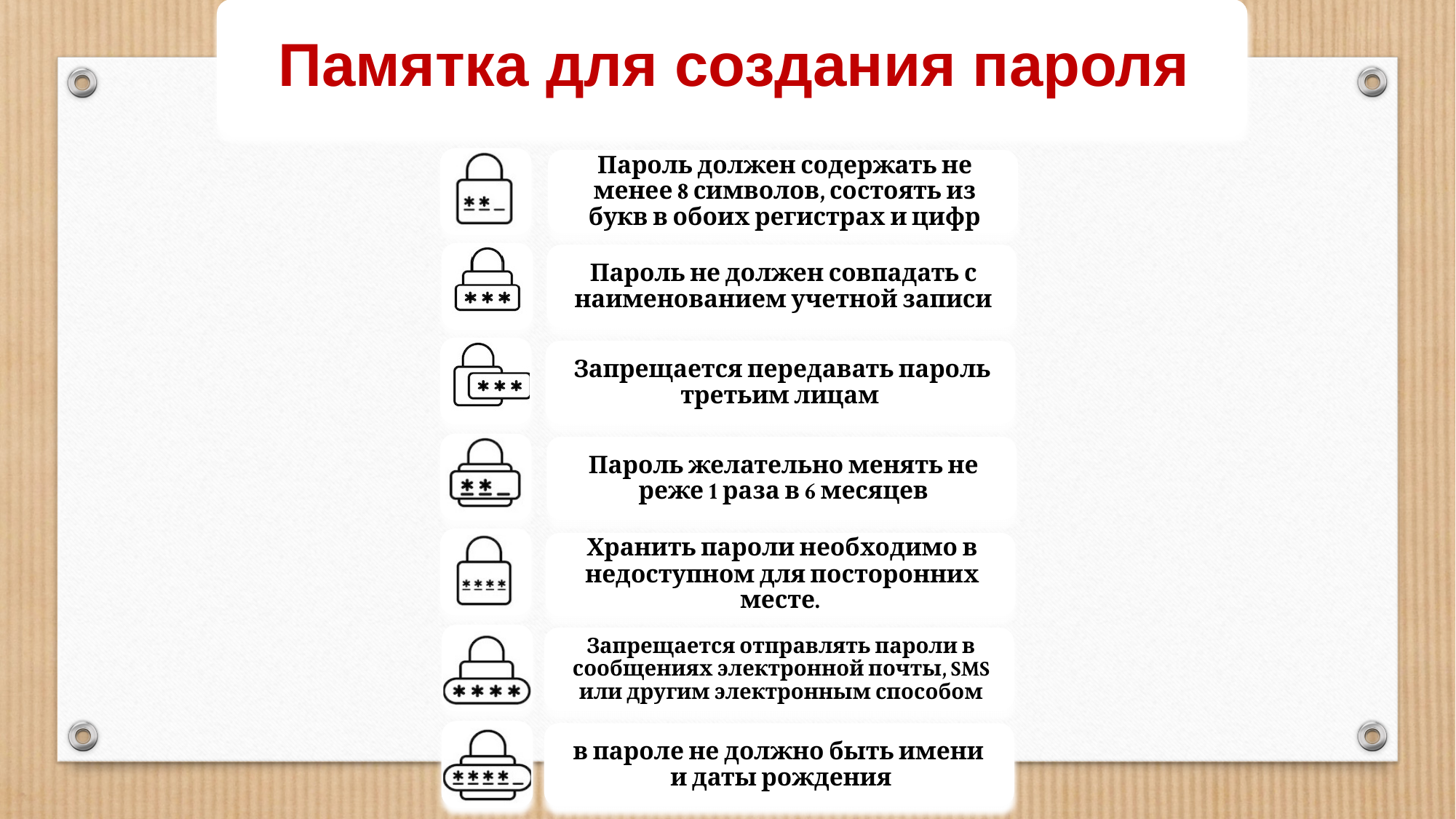

Памятка для создания пароля
Пароль должен содержать не менее 8 символов, состоять из букв в обоих регистрах и цифр
Пароль не должен совпадать с наименованием учетной записи
Запрещается передавать пароль третьим лицам
Пароль желательно менять не реже 1 раза в 6 месяцев
Хранить пароли необходимо в недоступном для посторонних месте.
Запрещается отправлять пароли в сообщениях электронной почты, SMS или другим электронным способом
в пароле не должно быть имени и даты рождения